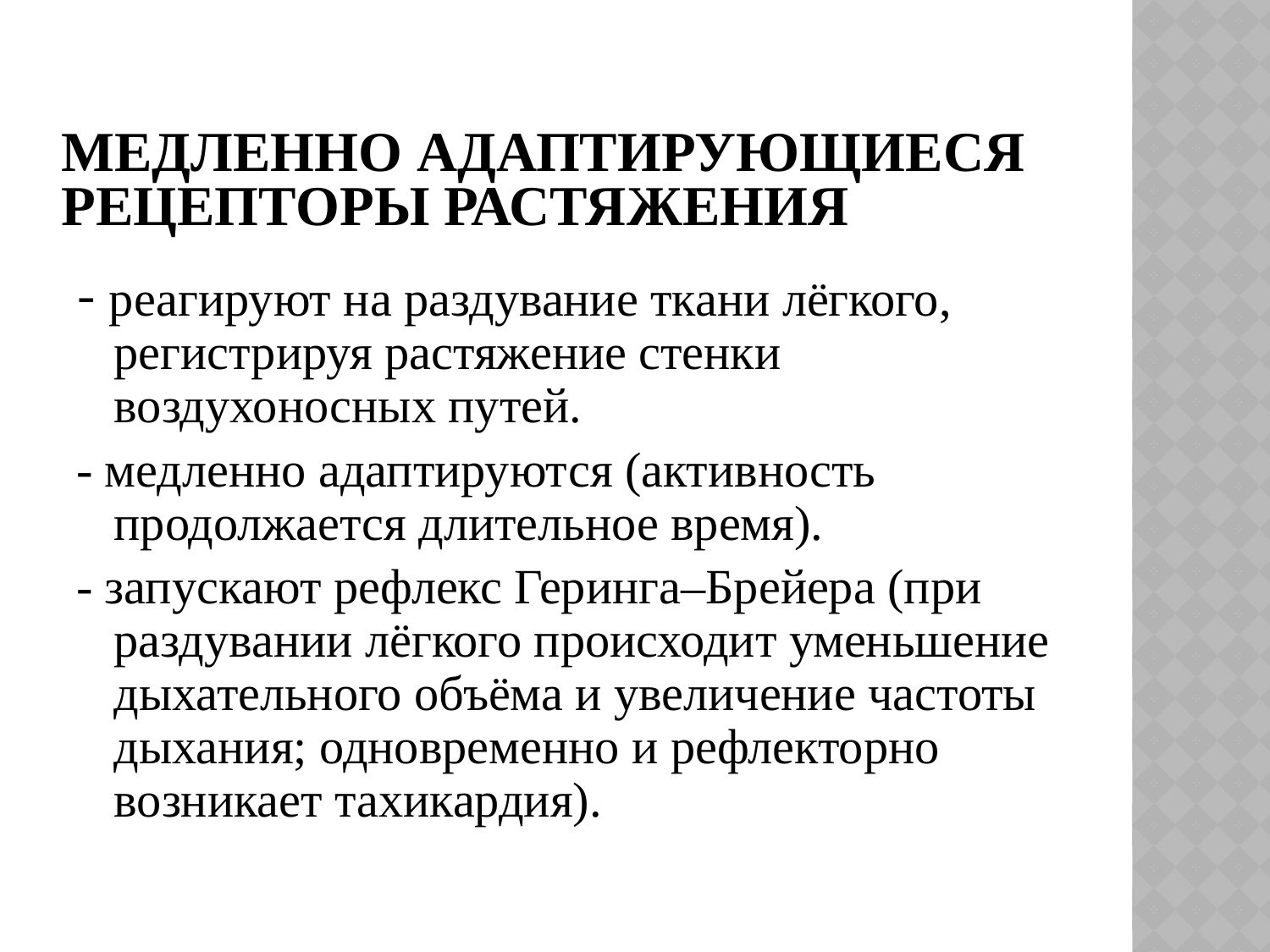

# Медленно адаптирующиеся рецепторы растяжения
- реагируют на раздувание ткани лёгкого, регистрируя растяжение стенки воздухоносных путей.
- медленно адаптируются (активность продолжается длительное время).
- запускают рефлекс Геринга–Брейера (при раздувании лёгкого происходит уменьшение дыхательного объёма и увеличение частоты дыхания; одновременно и рефлекторно возникает тахикардия).